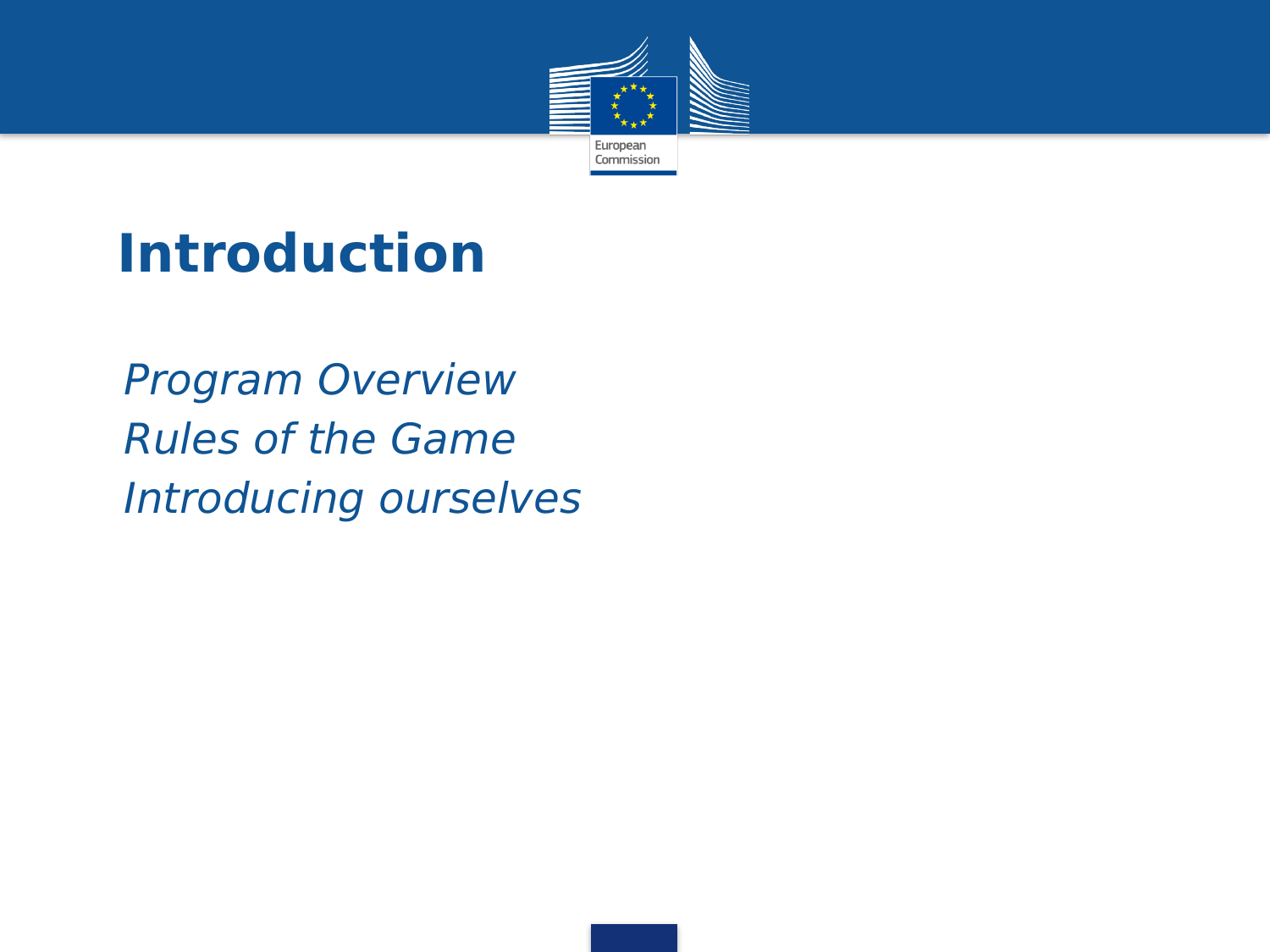

# Introduction
Program Overview
Rules of the Game
Introducing ourselves